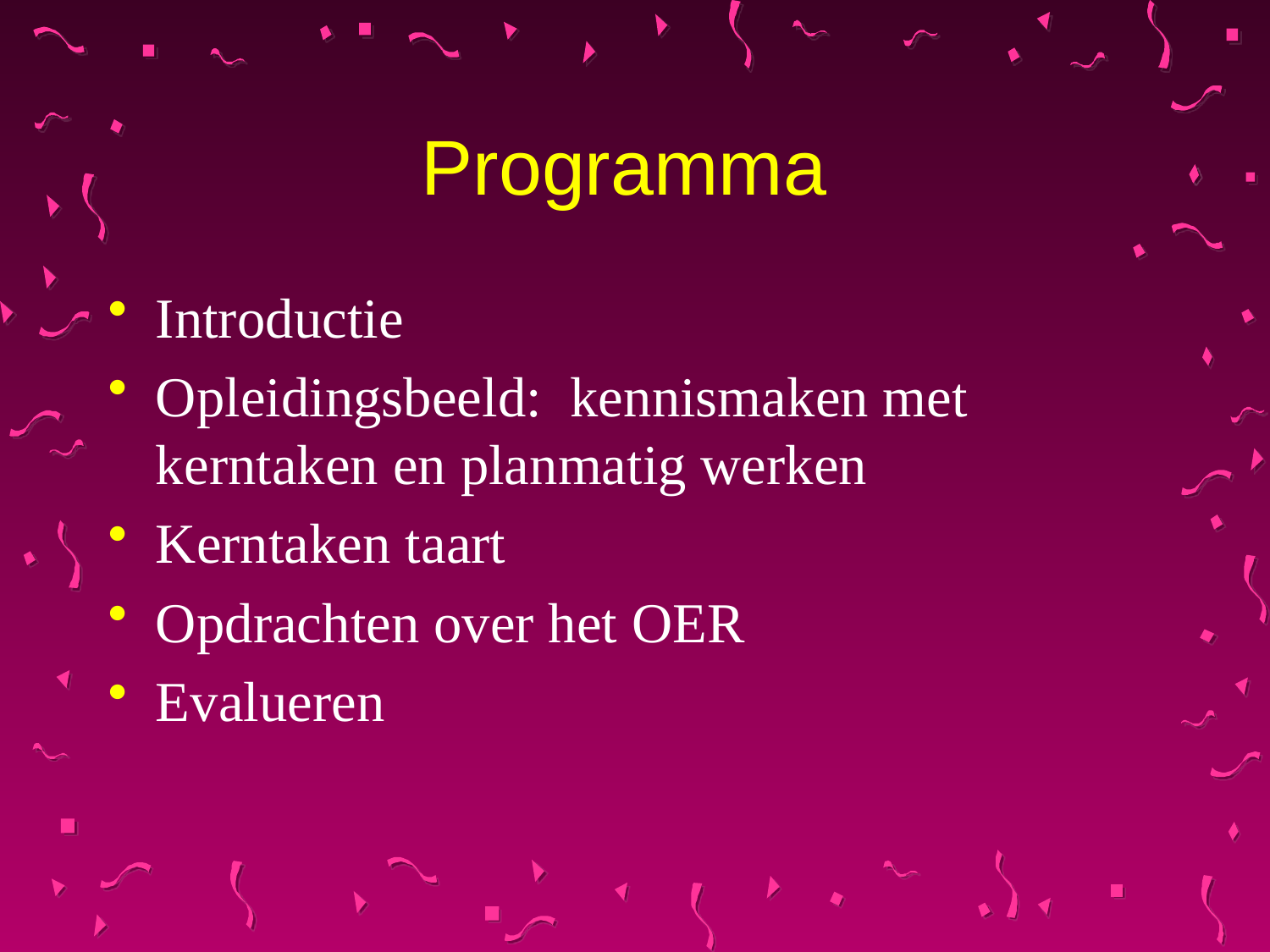

# Programma
Introductie
Opleidingsbeeld:  kennismaken met kerntaken en planmatig werken
Kerntaken taart
Opdrachten over het OER
Evalueren